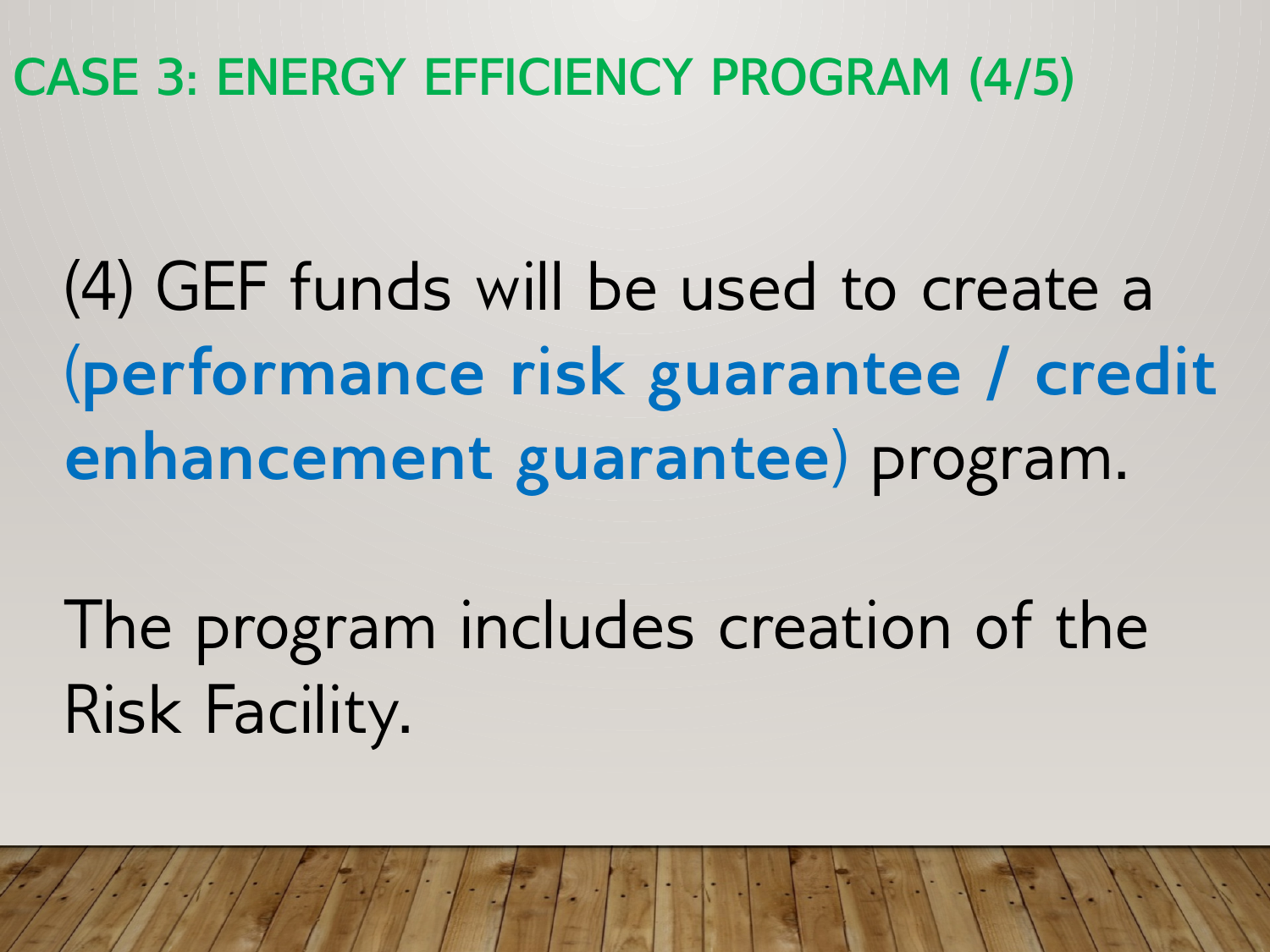

Case 3: Energy Efficiency Program (4/5)

(4) GEF funds will be used to create a (performance risk guarantee / credit enhancement guarantee) program.

The program includes creation of the Risk Facility.